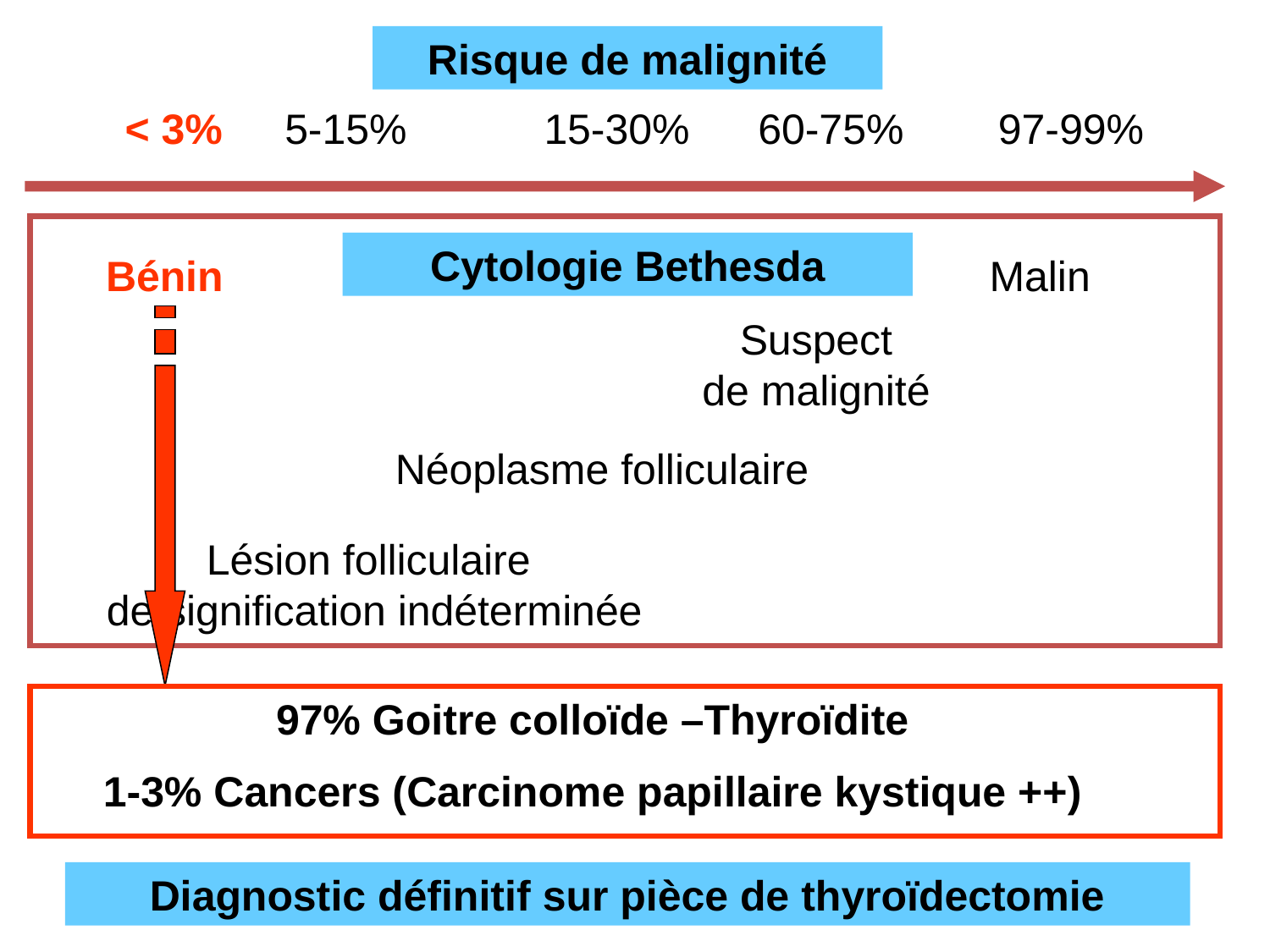

Risque de malignité
< 3%
5-15%
15-30%
60-75%
97-99%

Cytologie Bethesda
Bénin
Malin
 Suspect
de malignité
Néoplasme folliculaire

Lésion folliculaire
de signification indéterminée

97% Goitre colloïde –Thyroïdite
1-3% Cancers (Carcinome papillaire kystique ++)
Diagnostic définitif sur pièce de thyroïdectomie